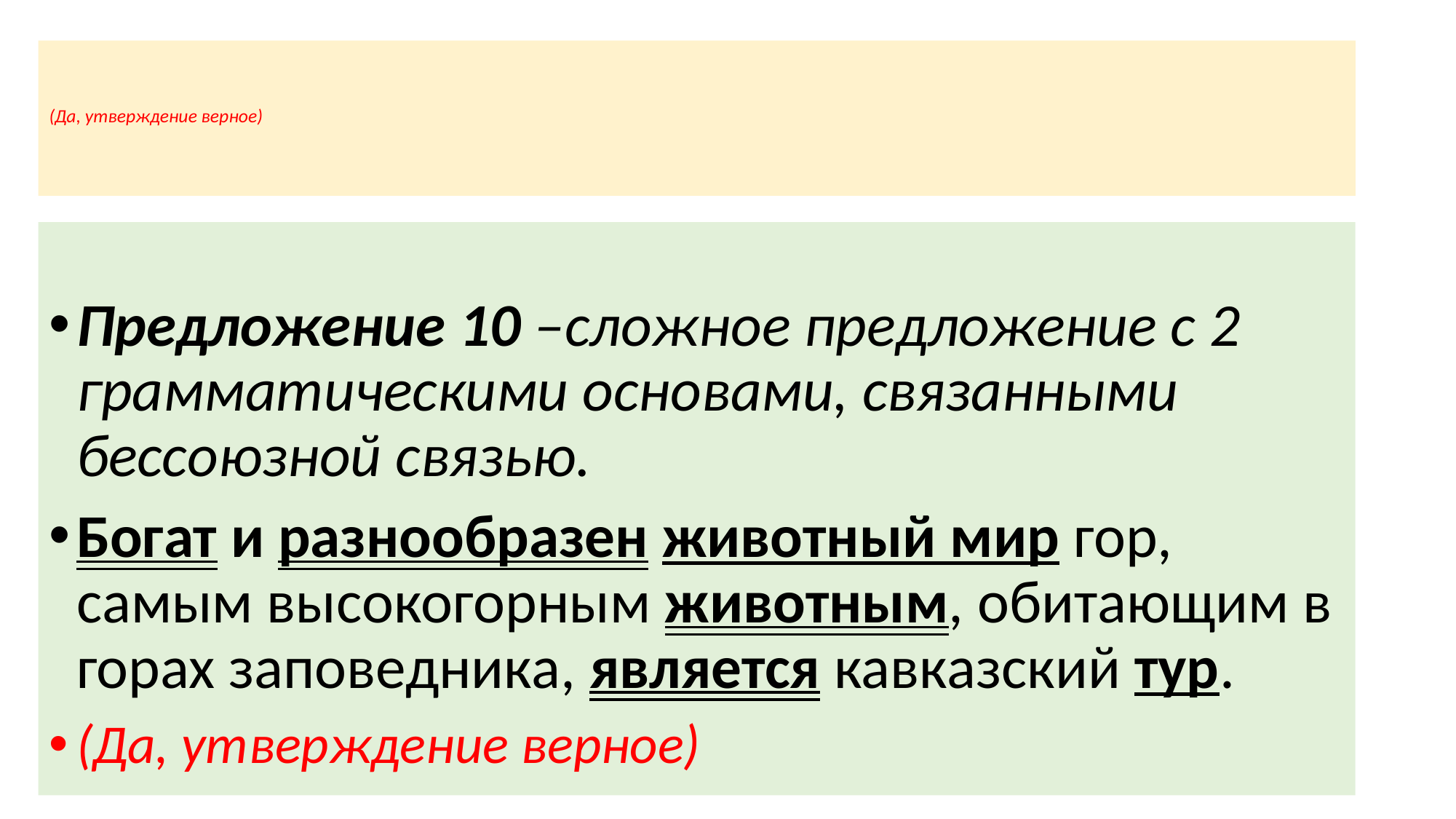

# (Да, утверждение верное)

Предложение 10 –сложное предложение с 2 грамматическими основами, связанными бессоюзной связью.
Богат и разнообразен животный мир гор, самым высокогорным животным, обитающим в горах заповедника, является кавказский тур.
(Да, утверждение верное)